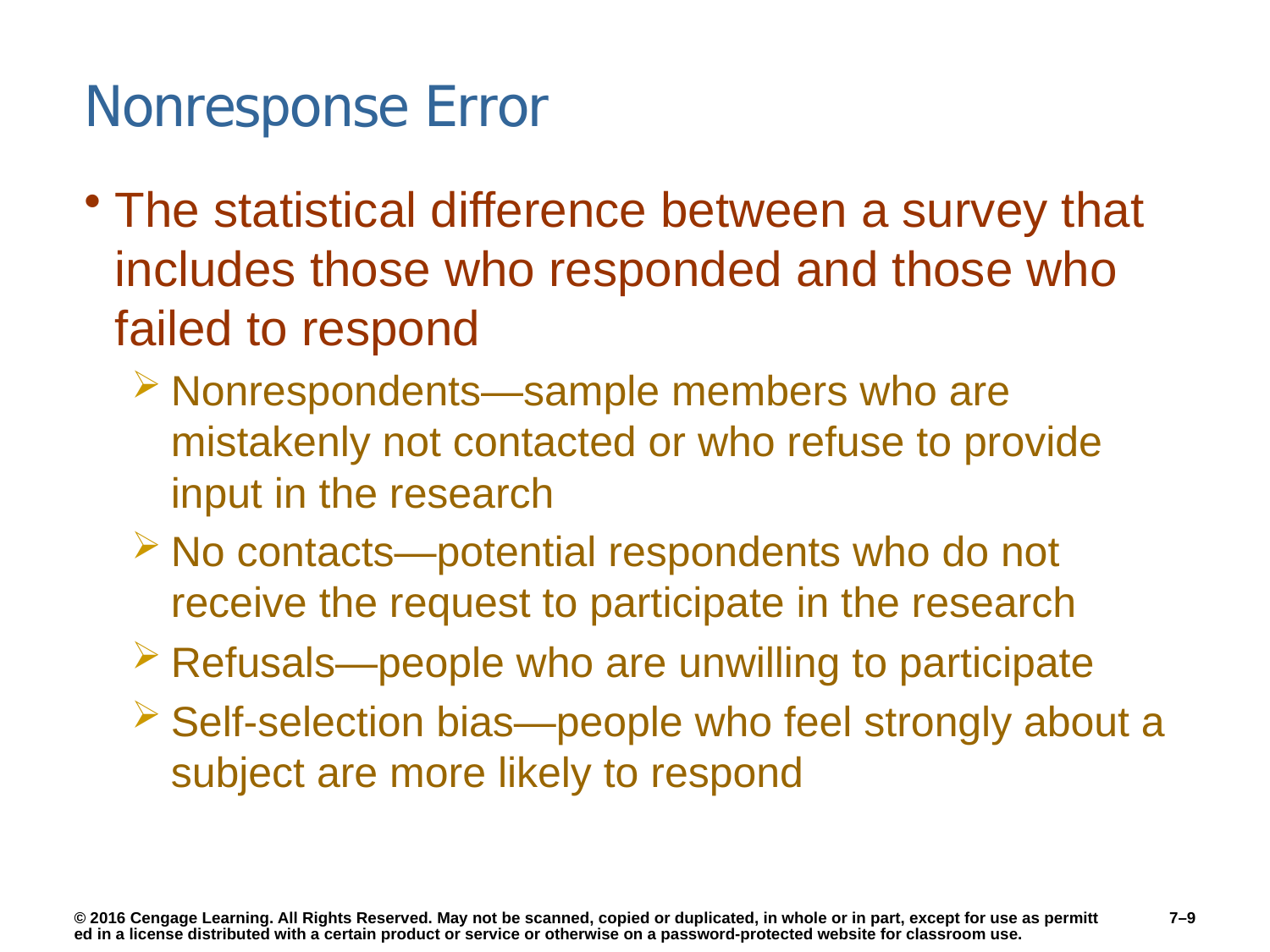

# Nonresponse Error
The statistical difference between a survey that includes those who responded and those who failed to respond
Nonrespondents—sample members who are mistakenly not contacted or who refuse to provide input in the research
No contacts—potential respondents who do not receive the request to participate in the research
Refusals—people who are unwilling to participate
Self-selection bias—people who feel strongly about a subject are more likely to respond
7–9
© 2016 Cengage Learning. All Rights Reserved. May not be scanned, copied or duplicated, in whole or in part, except for use as permitted in a license distributed with a certain product or service or otherwise on a password-protected website for classroom use.